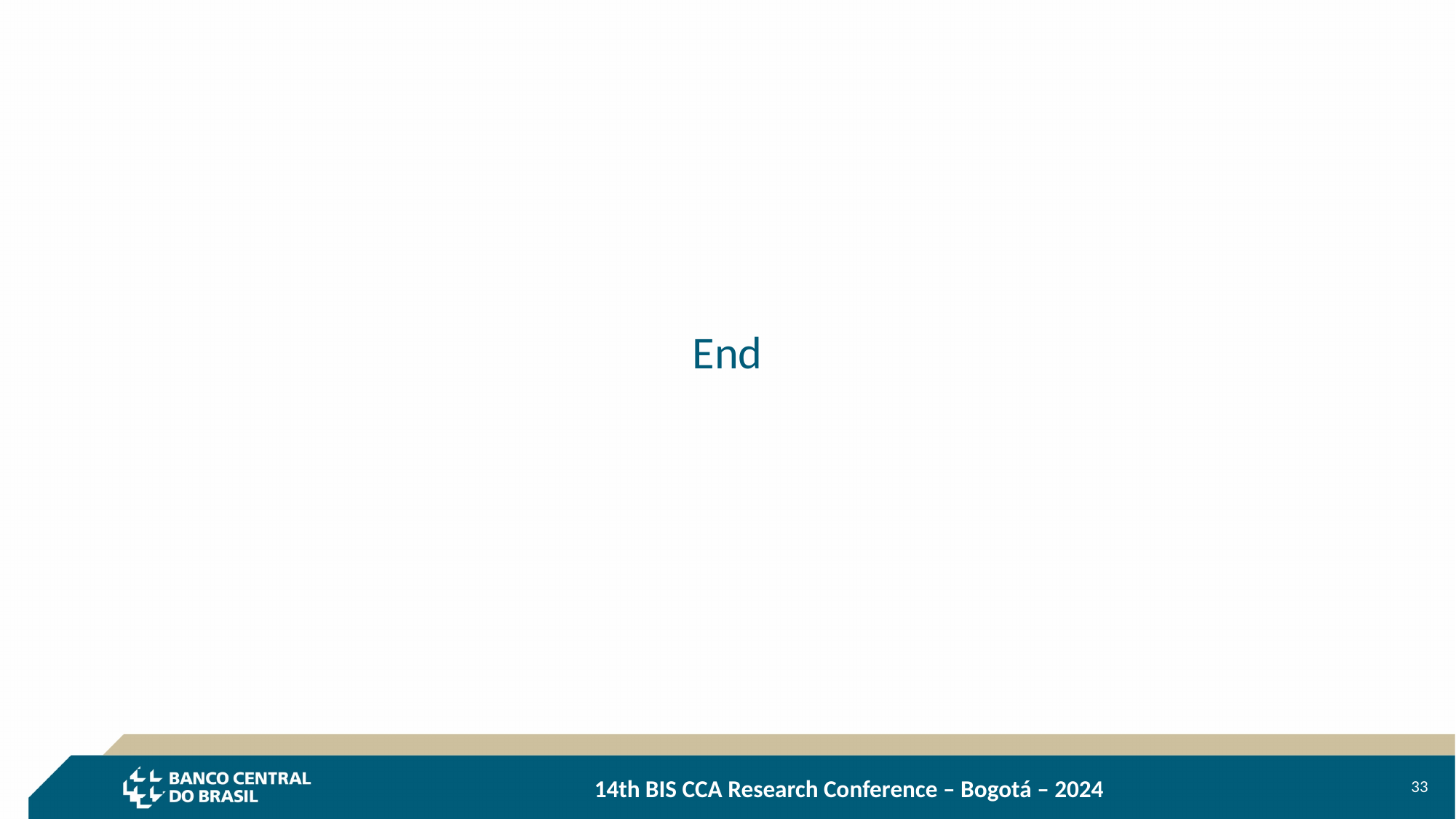

# End
33
									14th BIS CCA Research Conference – Bogotá – 2024